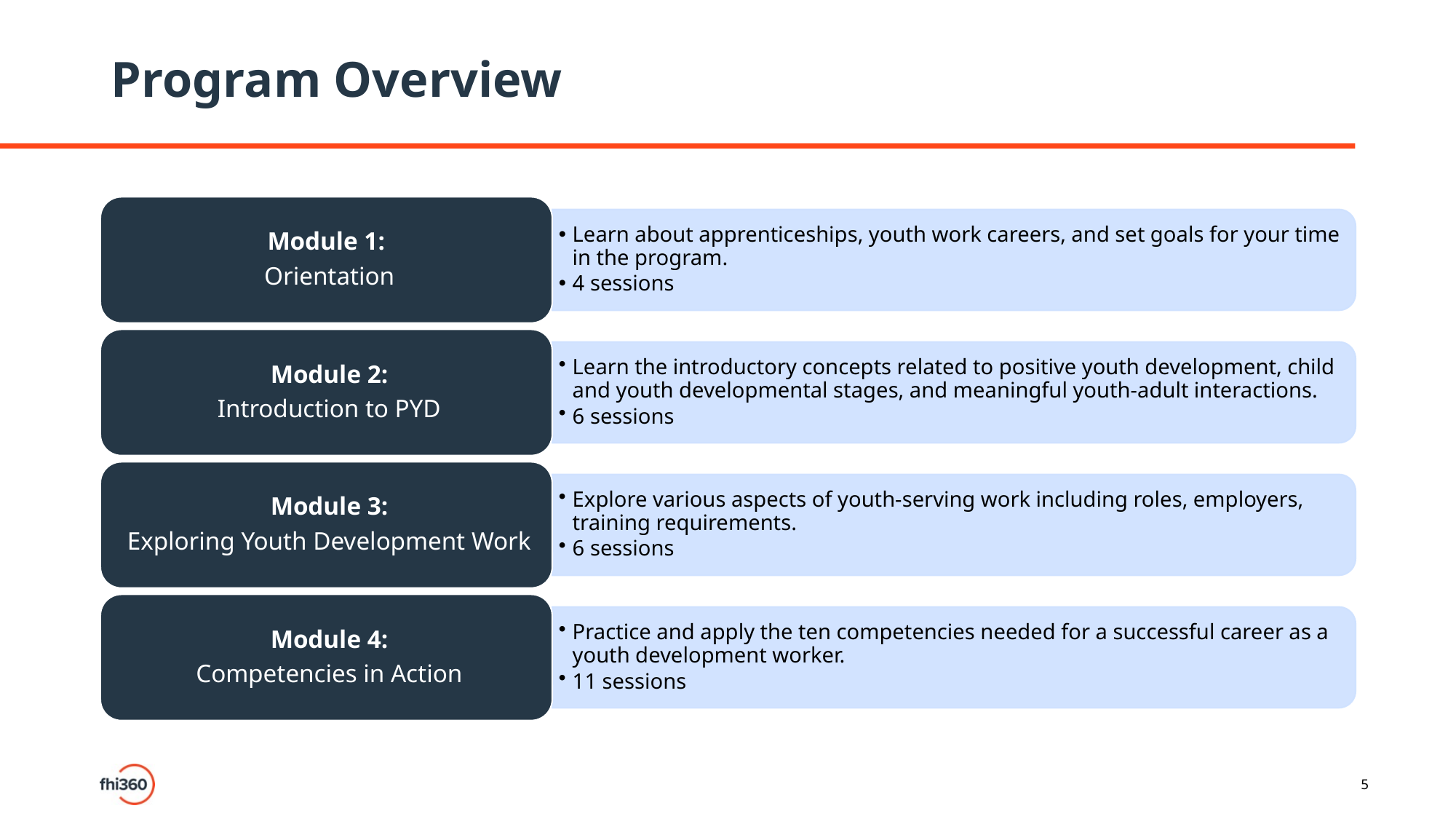

# Program Overview

Learn about apprenticeships, youth work careers, and set goals for your time in the program.
4 sessions
Module 1:
Orientation
Learn the introductory concepts related to positive youth development, child and youth developmental stages, and meaningful youth-adult interactions.
6 sessions
Module 2:
Introduction to PYD
Explore various aspects of youth-serving work including roles, employers, training requirements.
6 sessions
Module 3:
Exploring Youth Development Work
Practice and apply the ten competencies needed for a successful career as a youth development worker.
11 sessions
Module 4:
Competencies in Action